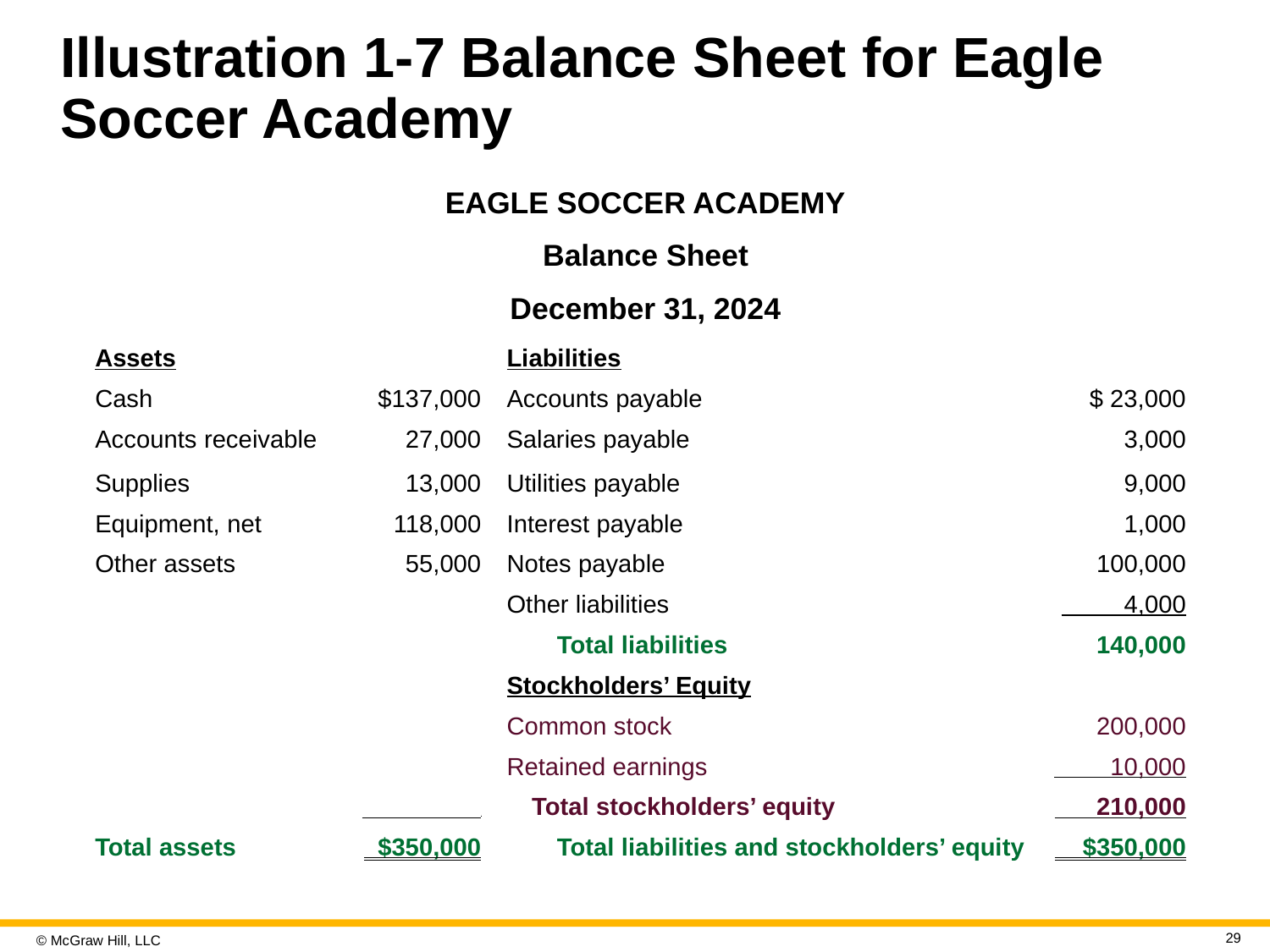

# Illustration 1-7 Balance Sheet for Eagle Soccer Academy
EAGLE SOCCER ACADEMY
Balance Sheet
December 31, 2024
| Assets |  | Liabilities |  |
| --- | --- | --- | --- |
| Cash | $137,000 | Accounts payable | $ 23,000 |
| Accounts receivable | 27,000 | Salaries payable | 3,000 |
| Supplies | 13,000 | Utilities payable | 9,000 |
| Equipment, net | 118,000 | Interest payable | 1,000 |
| Other assets | 55,000 | Notes payable | 100,000 |
|  |  | Other liabilities | 4,000 |
|  |  | Total liabilities | 140,000 |
|  |  | Stockholders’ Equity |  |
|  |  | Common stock | 200,000 |
|  |  | Retained earnings | 10,000 |
|  | . | Total stockholders’ equity | 210,000 |
| Total assets | $350,000 | Total liabilities and stockholders’ equity | $350,000 |
29